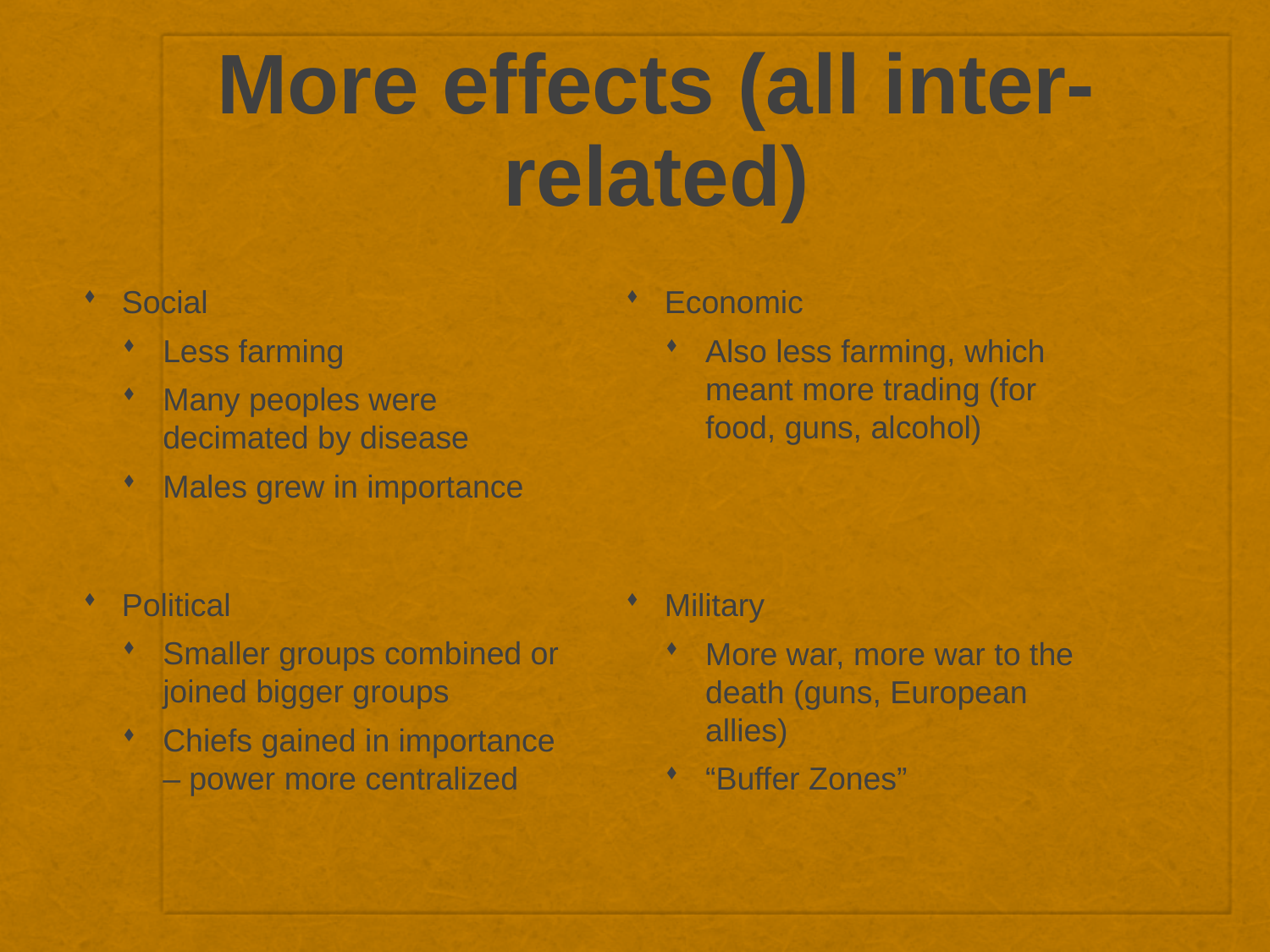

# More effects (all inter-related)
Social
Less farming
Many peoples were decimated by disease
Males grew in importance
Economic
Also less farming, which meant more trading (for food, guns, alcohol)

Political
Smaller groups combined or joined bigger groups
Chiefs gained in importance – power more centralized
Military
More war, more war to the death (guns, European allies)
“Buffer Zones”